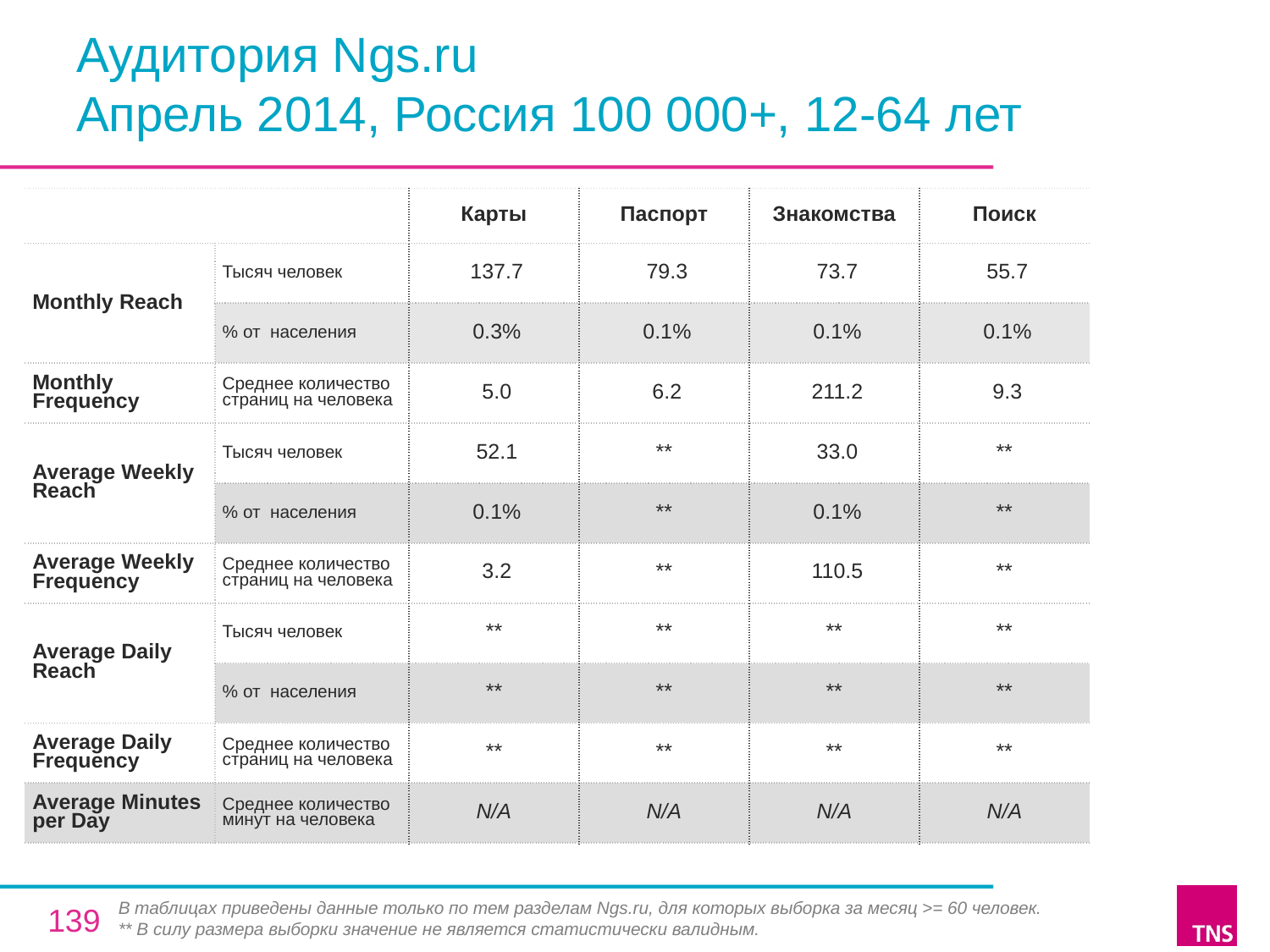

# Аудитория Ngs.ru Апрель 2014, Россия 100 000+, 12-64 лет
|  |  | Карты | Паспорт | Знакомства | Поиск |
| --- | --- | --- | --- | --- | --- |
| Monthly Reach | Тысяч человек | 137.7 | 79.3 | 73.7 | 55.7 |
|  | % от населения | 0.3% | 0.1% | 0.1% | 0.1% |
| Monthly Frequency | Среднее количество страниц на человека | 5.0 | 6.2 | 211.2 | 9.3 |
| Average Weekly Reach | Тысяч человек | 52.1 | \*\* | 33.0 | \*\* |
|  | % от населения | 0.1% | \*\* | 0.1% | \*\* |
| Average Weekly Frequency | Среднее количество страниц на человека | 3.2 | \*\* | 110.5 | \*\* |
| Average Daily Reach | Тысяч человек | \*\* | \*\* | \*\* | \*\* |
|  | % от населения | \*\* | \*\* | \*\* | \*\* |
| Average Daily Frequency | Среднее количество страниц на человека | \*\* | \*\* | \*\* | \*\* |
| Average Minutes per Day | Среднее количество минут на человека | N/A | N/A | N/A | N/A |
В таблицах приведены данные только по тем разделам Ngs.ru, для которых выборка за месяц >= 60 человек.
** В силу размера выборки значение не является статистически валидным.
139